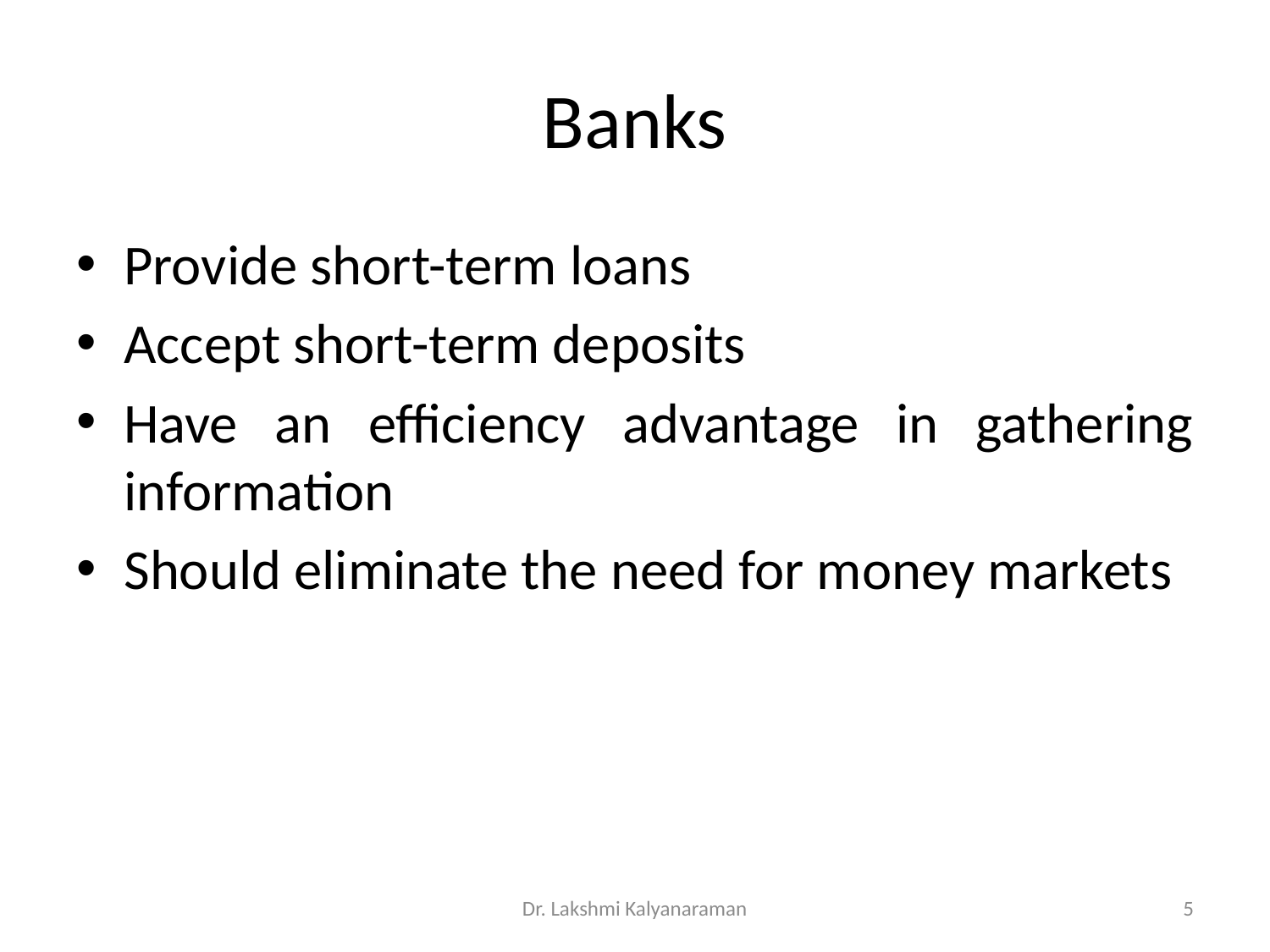

# Banks
Provide short-term loans
Accept short-term deposits
Have an efficiency advantage in gathering information
Should eliminate the need for money markets
Dr. Lakshmi Kalyanaraman
5